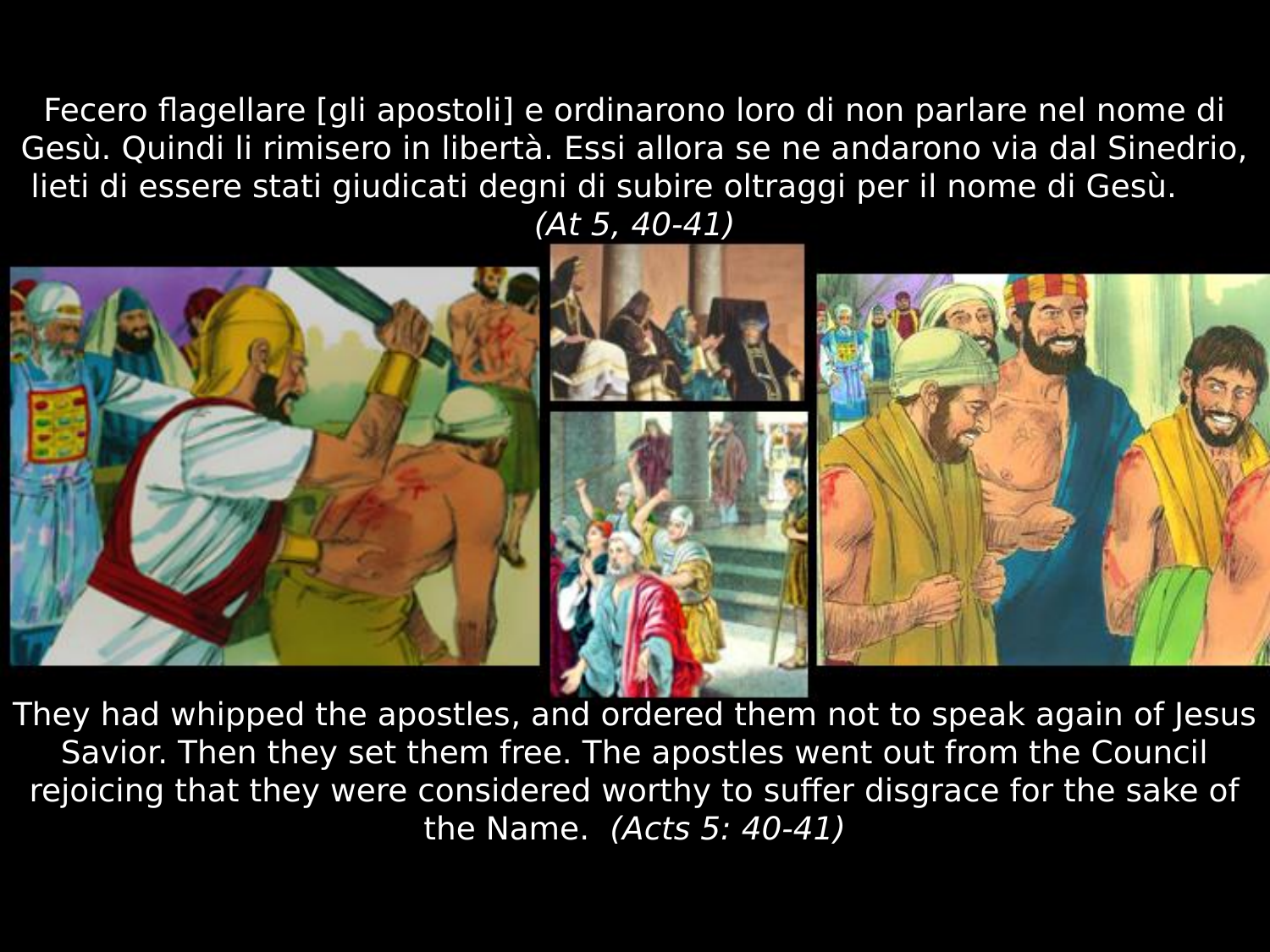

# Fecero flagellare [gli apostoli] e ordinarono loro di non parlare nel nome di Gesù. Quindi li rimisero in libertà. Essi allora se ne andarono via dal Sinedrio, lieti di essere stati giudicati degni di subire oltraggi per il nome di Gesù.       (At 5, 40-41)
They had whipped the apostles, and ordered them not to speak again of Jesus Savior. Then they set them free. The apostles went out from the Council rejoicing that they were considered worthy to suffer disgrace for the sake of the Name.  (Acts 5: 40-41)